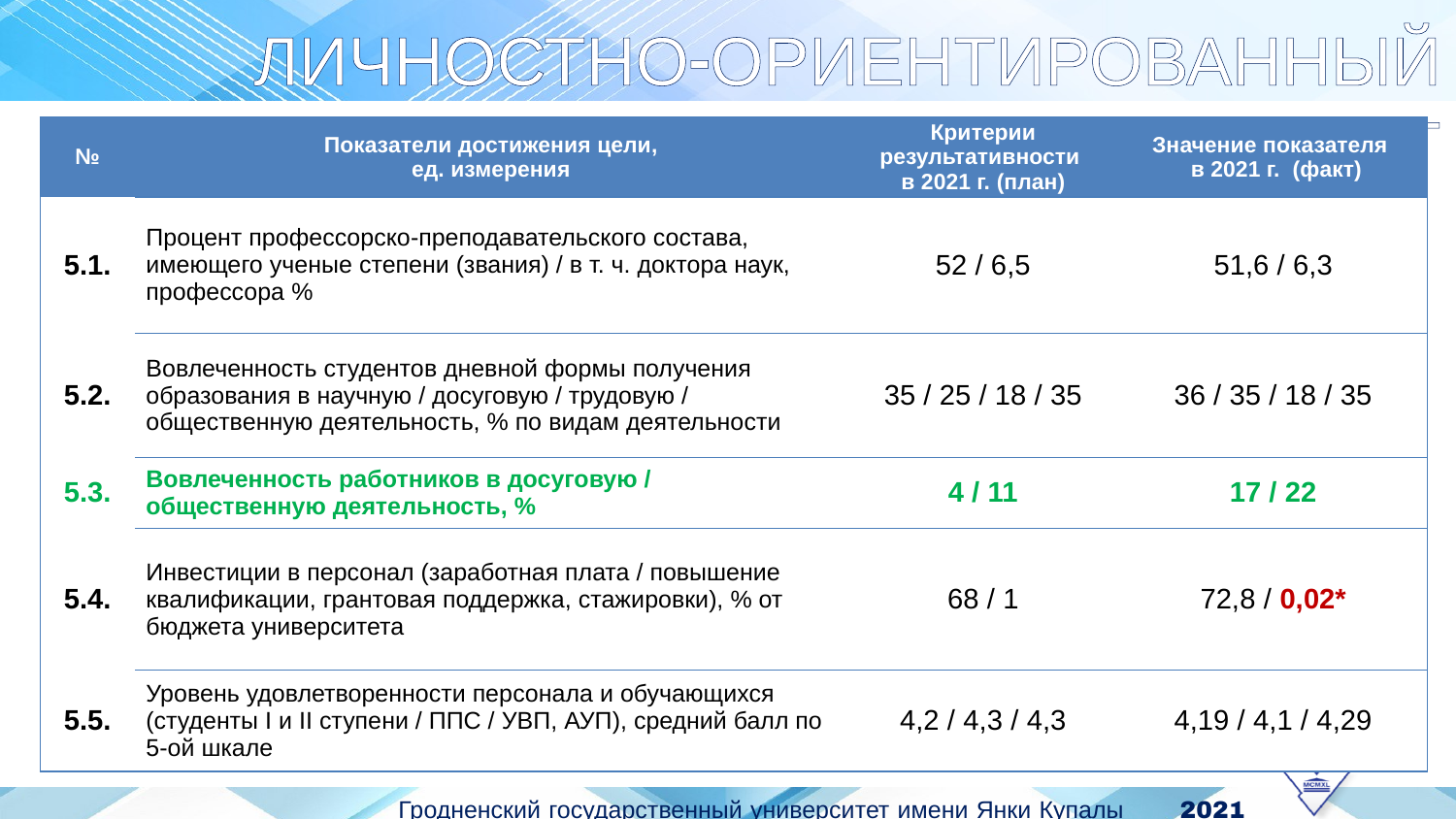

ЛИЧНОСТНО-ОРИЕНТИРОВАННЫЙ УНИВЕРСИТЕТ
| № | Показатели достижения цели, ед. измерения | Критерии результативности в 2021 г. (план) | Значение показателя в 2021 г. (факт) |
| --- | --- | --- | --- |
| 5.1. | Процент профессорско-преподавательского состава, имеющего ученые степени (звания) / в т. ч. доктора наук, профессора % | 52 / 6,5 | 51,6 / 6,3 |
| 5.2. | Вовлеченность студентов дневной формы получения образования в научную / досуговую / трудовую / общественную деятельность, % по видам деятельности | 35 / 25 / 18 / 35 | 36 / 35 / 18 / 35 |
| 5.3. | Вовлеченность работников в досуговую / общественную деятельность, % | 4 / 11 | 17 / 22 |
| 5.4. | Инвестиции в персонал (заработная плата / повышение квалификации, грантовая поддержка, стажировки), % от бюджета университета | 68 / 1 | 72,8 / 0,02\* |
| 5.5. | Уровень удовлетворенности персонала и обучающихся (студенты I и II ступени / ППС / УВП, АУП), средний балл по 5-ой шкале | 4,2 / 4,3 / 4,3 | 4,19 / 4,1 / 4,29 |